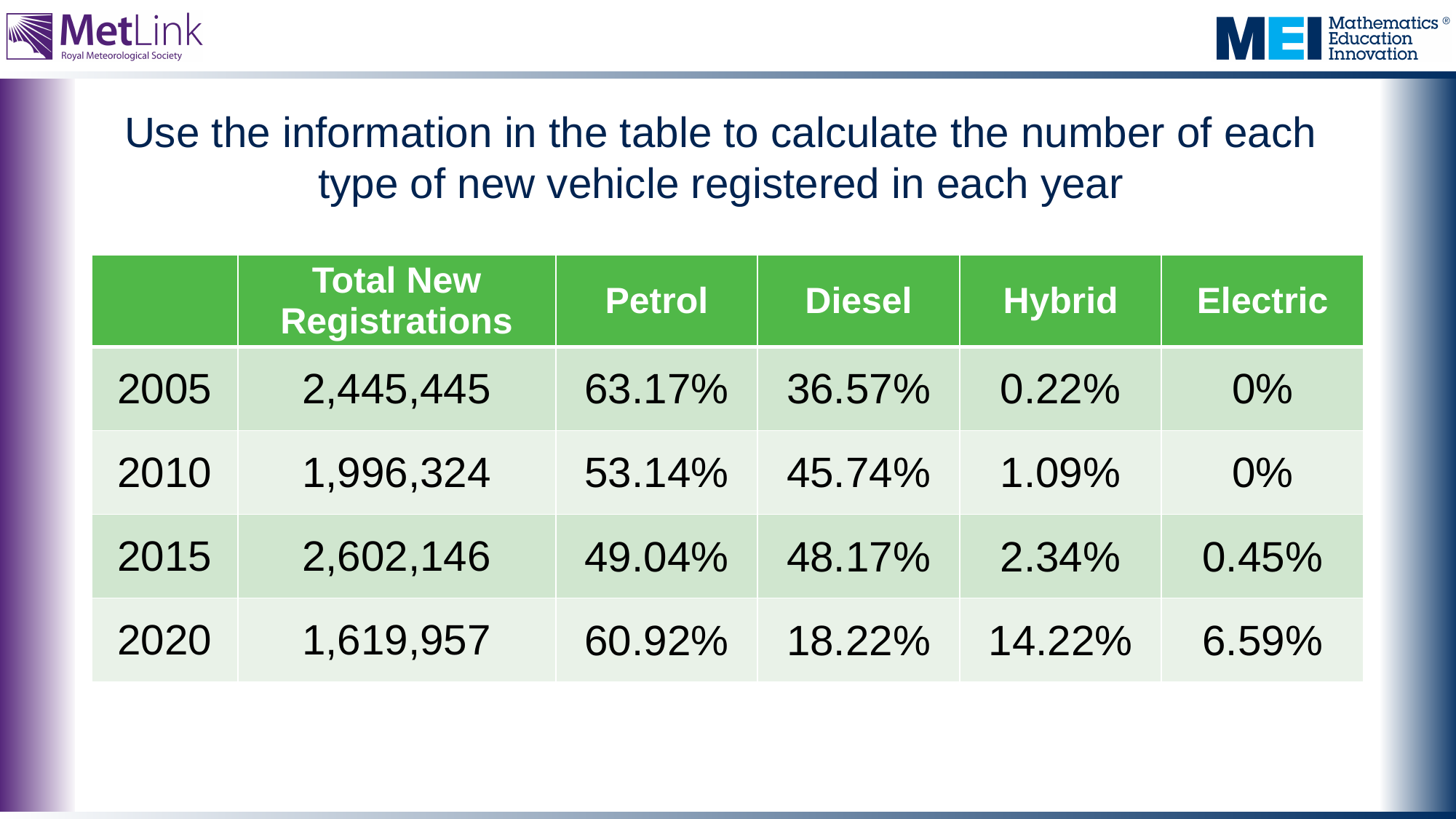

Use the information in the table to calculate the number of each type of new vehicle registered in each year
|  | Total New Registrations | Petrol | Diesel | Hybrid | Electric |
| --- | --- | --- | --- | --- | --- |
| 2005 | 2,445,445 | 63.17% | 36.57% | 0.22% | 0% |
| 2010 | 1,996,324 | 53.14% | 45.74% | 1.09% | 0% |
| 2015 | 2,602,146 | 49.04% | 48.17% | 2.34% | 0.45% |
| 2020 | 1,619,957 | 60.92% | 18.22% | 14.22% | 6.59% |